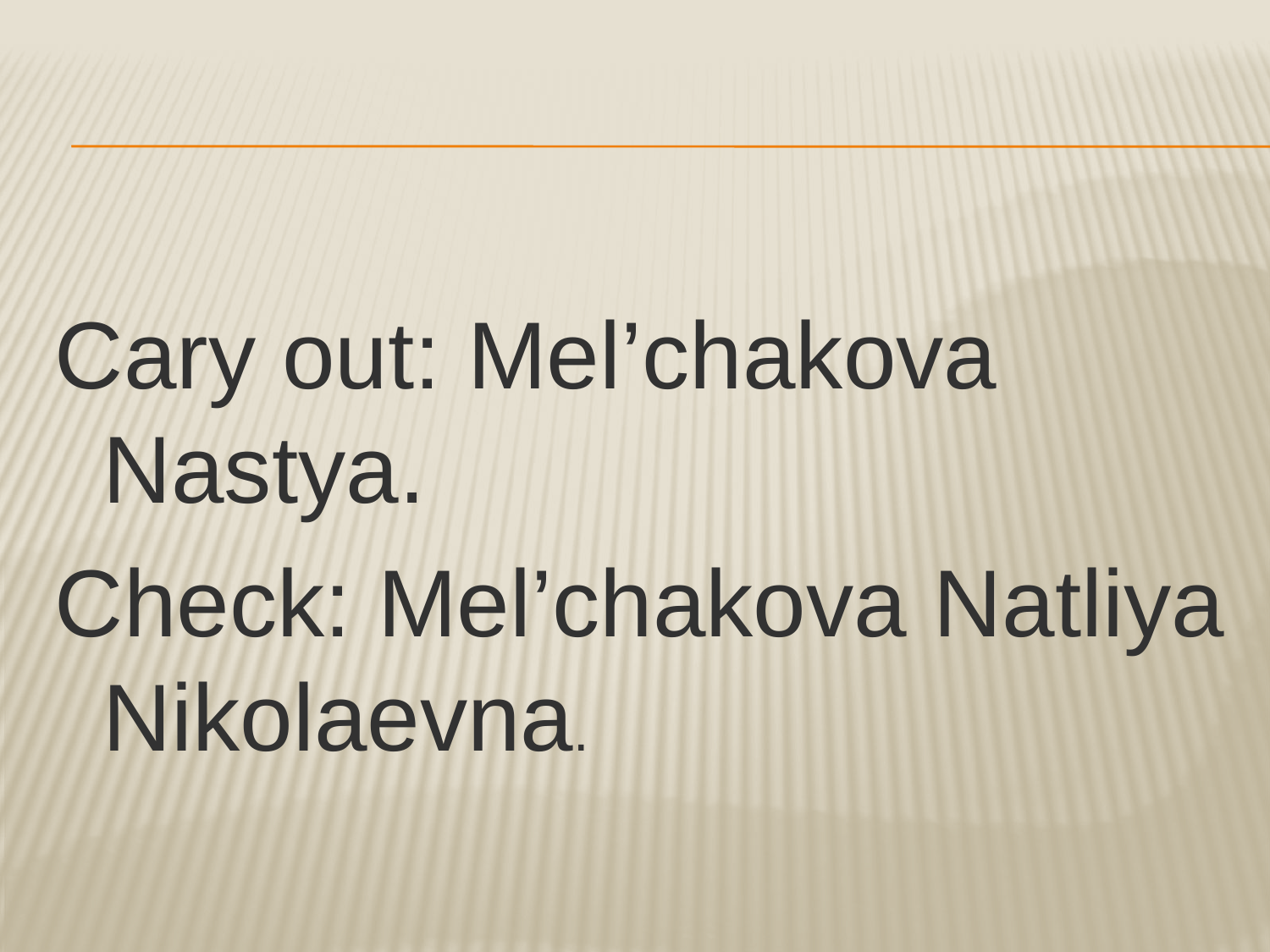

Cary out: Mel’chakova Nastya.
Check: Mel’chakova Natliya Nikolaevna.